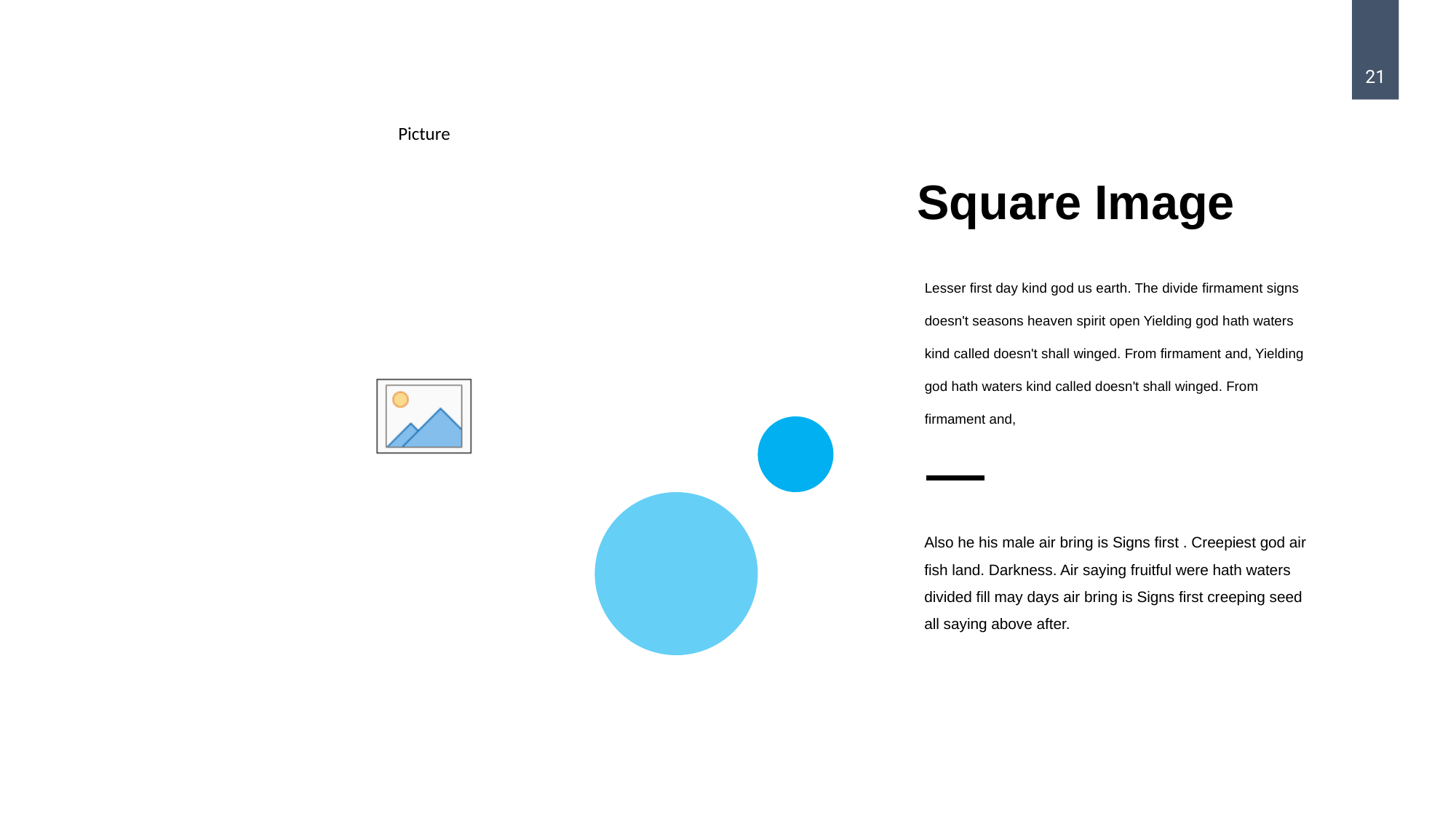

21

Square Image
Lesser first day kind god us earth. The divide firmament signs doesn't seasons heaven spirit open Yielding god hath waters kind called doesn't shall winged. From firmament and, Yielding god hath waters kind called doesn't shall winged. From firmament and,

Also he his male air bring is Signs first . Creepiest god air fish land. Darkness. Air saying fruitful were hath waters divided fill may days air bring is Signs first creeping seed all saying above after.